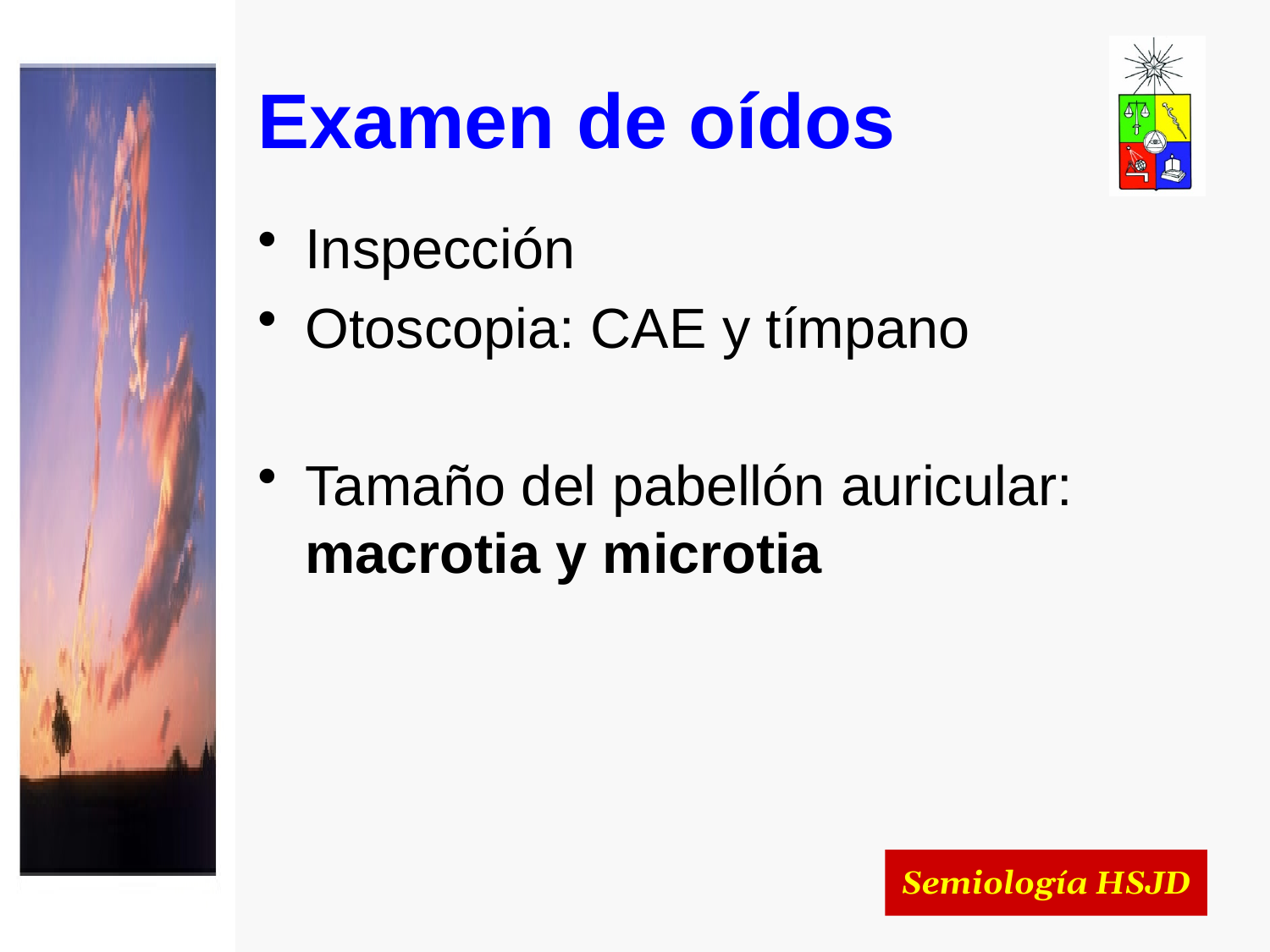

# Examen de oídos
Inspección
Otoscopia: CAE y tímpano

Tamaño del pabellón auricular: macrotia y microtia
Semiología HSJD